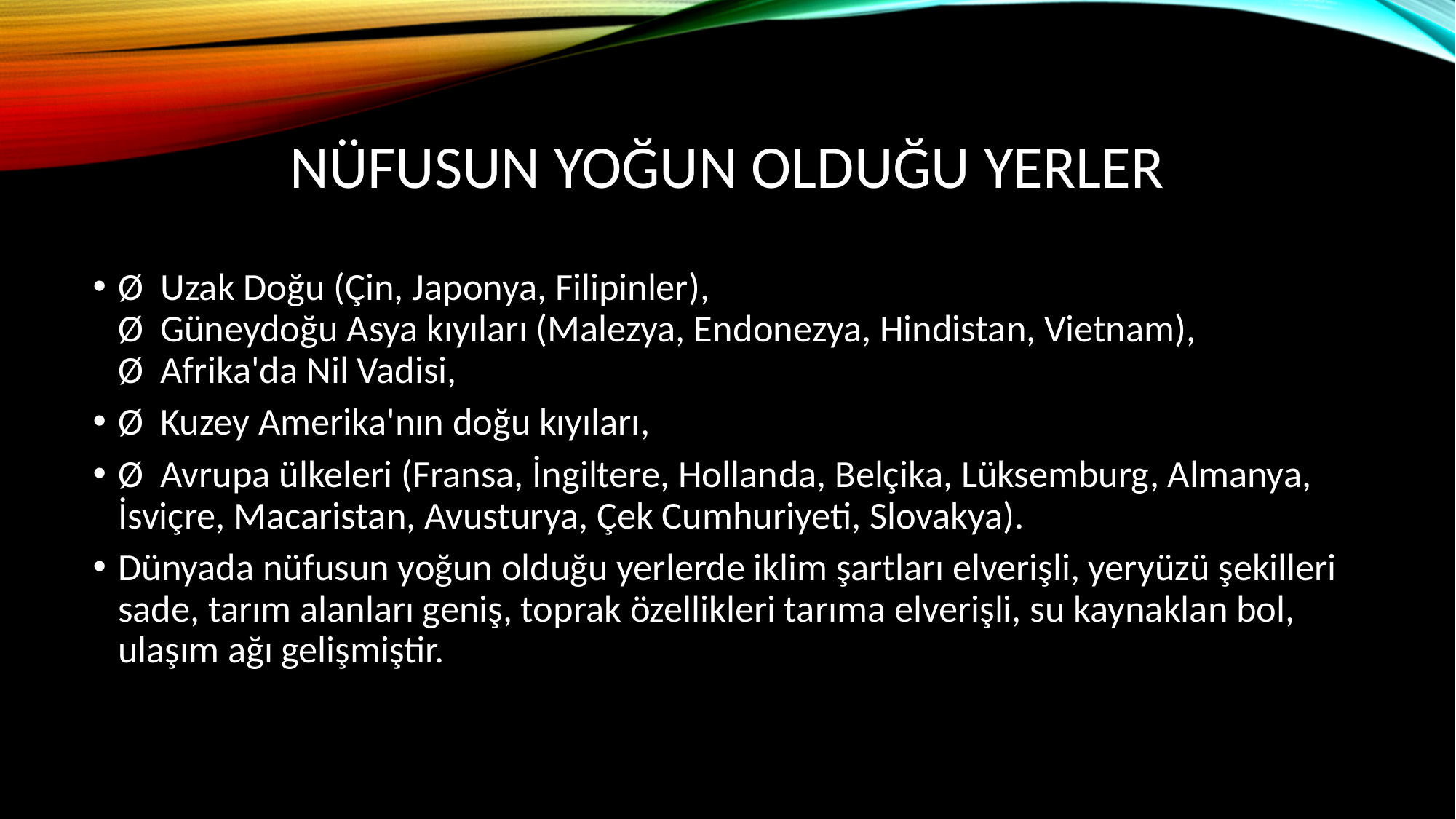

# NÜFUSUN YOĞUN OLDUĞU YERLER
Ø  Uzak Doğu (Çin, Japonya, Filipinler),
Ø  Güneydoğu Asya kıyıları (Malezya, En­donezya, Hindistan, Vietnam),
Ø  Afrika'da Nil Vadisi,
Ø  Kuzey Amerika'nın doğu kıyıları,
Ø  Avrupa ülkeleri (Fransa, İngiltere, Hollan­da, Belçika, Lüksemburg, Almanya, İsviçre, Ma­caristan, Avusturya, Çek Cumhuriyeti, Slovakya).
Dünyada nüfusun yoğun olduğu yerlerde iklim şartları elverişli, yeryüzü şekilleri sade, tarım alanları geniş, toprak özellikleri tarıma elverişli, su kaynaklan bol, ulaşım ağı gelişmiştir.